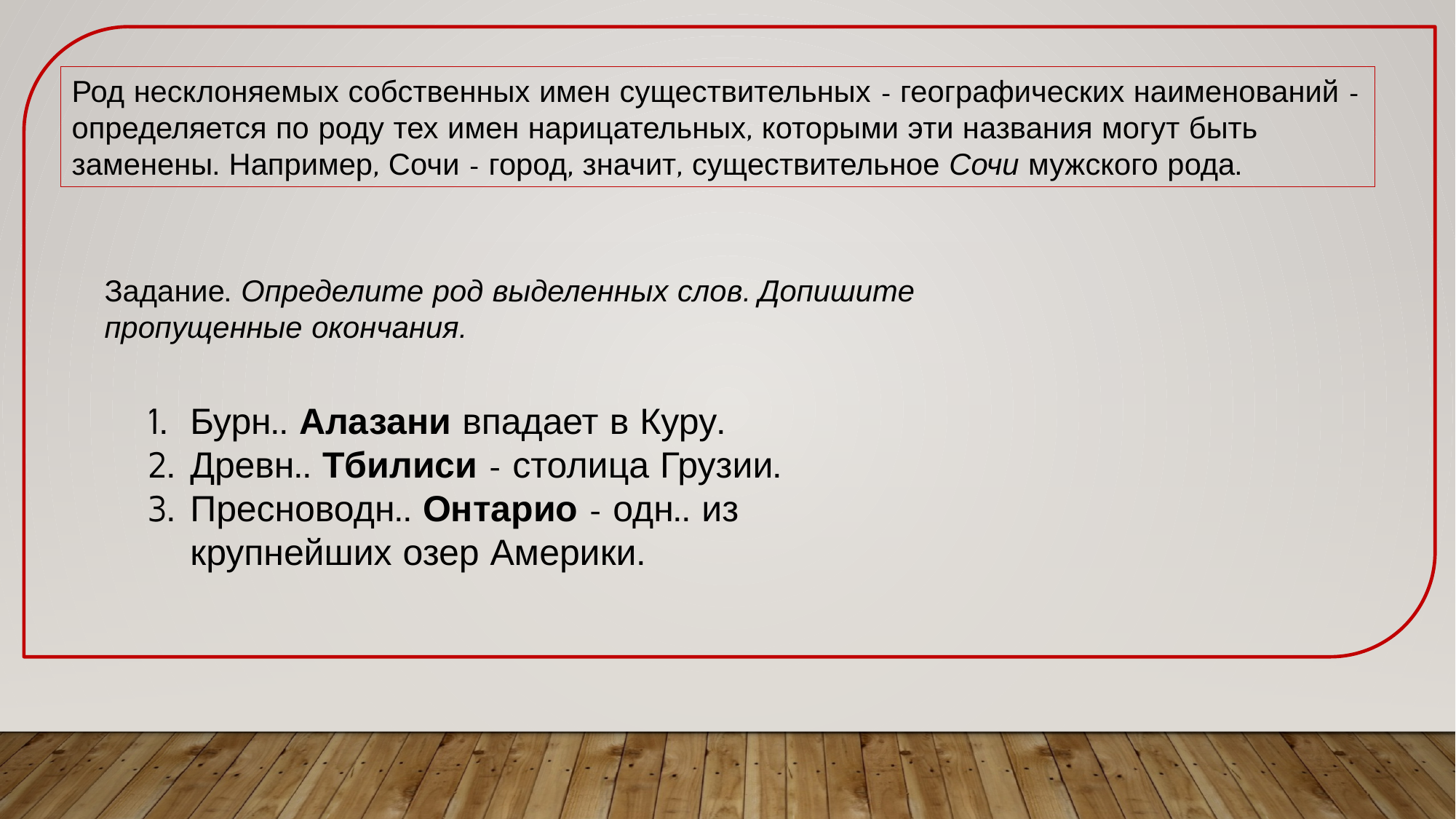

Род несклоняемых собственных имен существительных - географических наименований - определяется по роду тех имен нарицательных, которыми эти названия могут быть  заменены. Например, Сочи - город, значит, существительное Сочи мужского рода.
Задание. Определите род выделенных слов. Допишите пропущенные окончания.
Бурн.. Алазани впадает в Куру.
Древн.. Тбилиси - столица Грузии.
Пресноводн.. Онтарио - одн.. из крупнейших озер Америки.